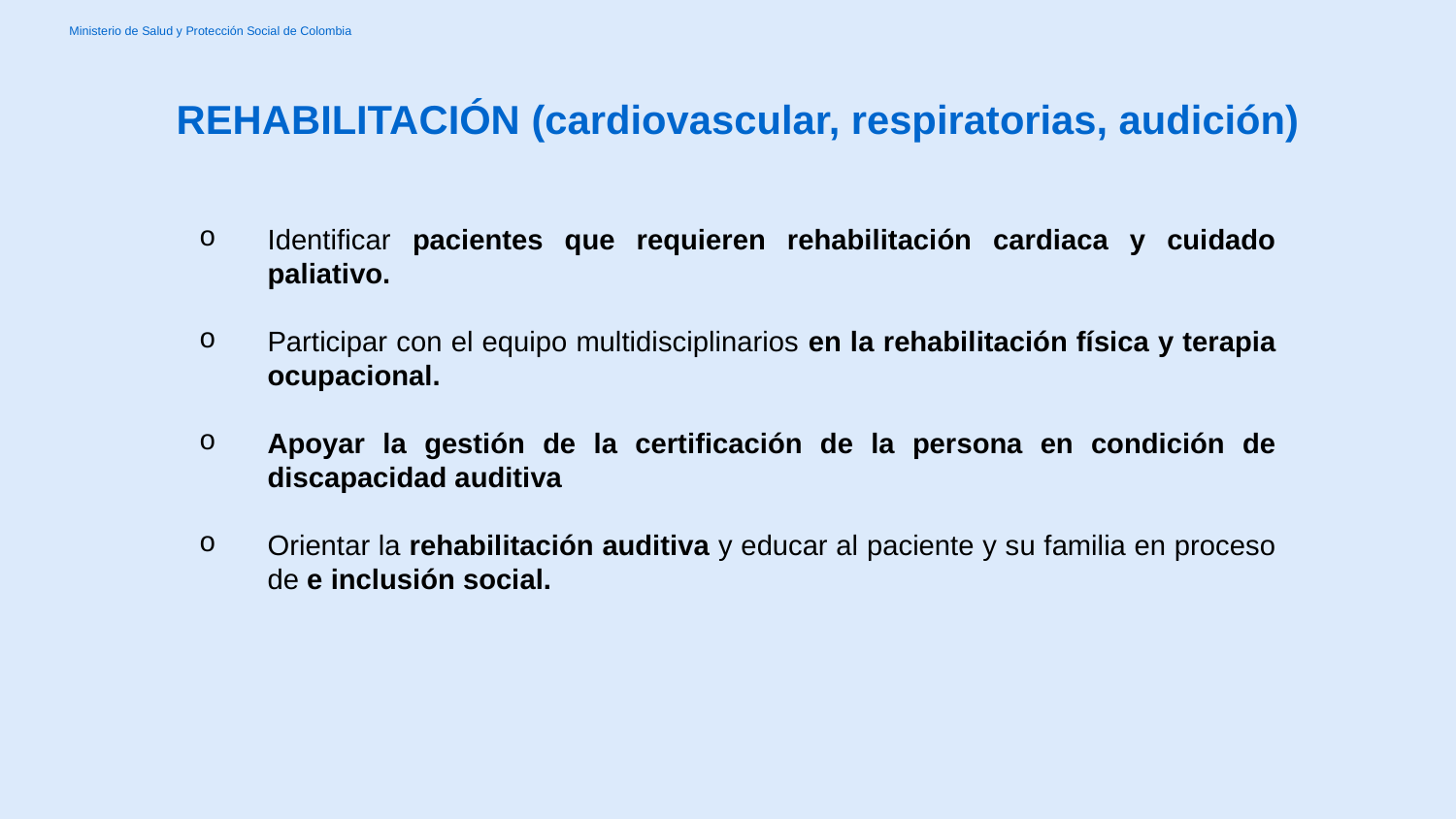

REHABILITACIÓN (cardiovascular, respiratorias, audición)
Identificar pacientes que requieren rehabilitación cardiaca y cuidado paliativo.

Participar con el equipo multidisciplinarios en la rehabilitación física y terapia ocupacional.

Apoyar la gestión de la certificación de la persona en condición de discapacidad auditiva

Orientar la rehabilitación auditiva y educar al paciente y su familia en proceso de e inclusión social.